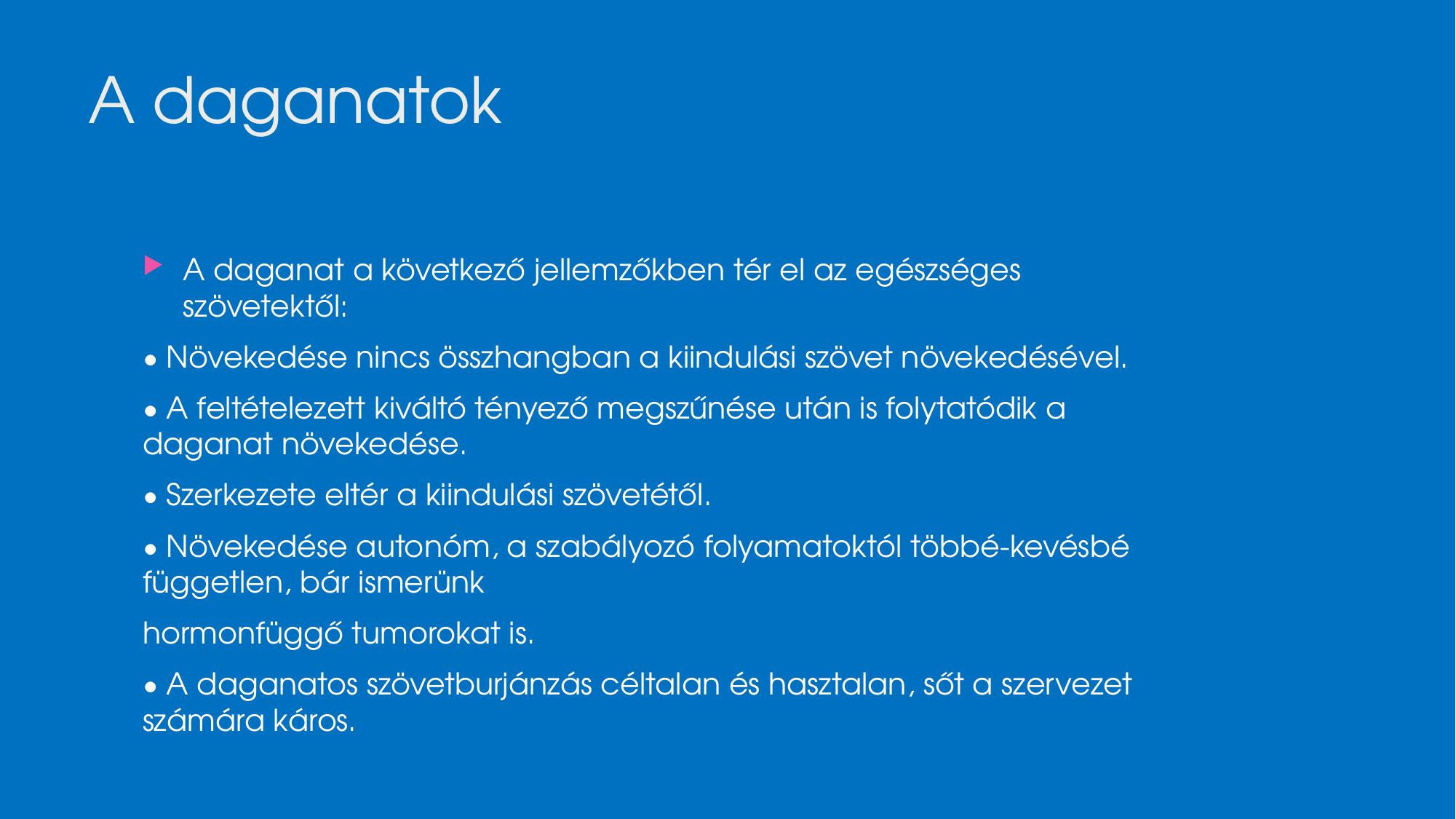

# A daganatok
A daganat a következő jellemzőkben tér el az egészséges szövetektől:
• Növekedése nincs összhangban a kiindulási szövet növekedésével.
• A feltételezett kiváltó tényező megszűnése után is folytatódik a daganat növekedése.
• Szerkezete eltér a kiindulási szövetétől.
• Növekedése autonóm, a szabályozó folyamatoktól többé-kevésbé független, bár ismerünk
hormonfüggő tumorokat is.
• A daganatos szövetburjánzás céltalan és hasztalan, sőt a szervezet számára káros.